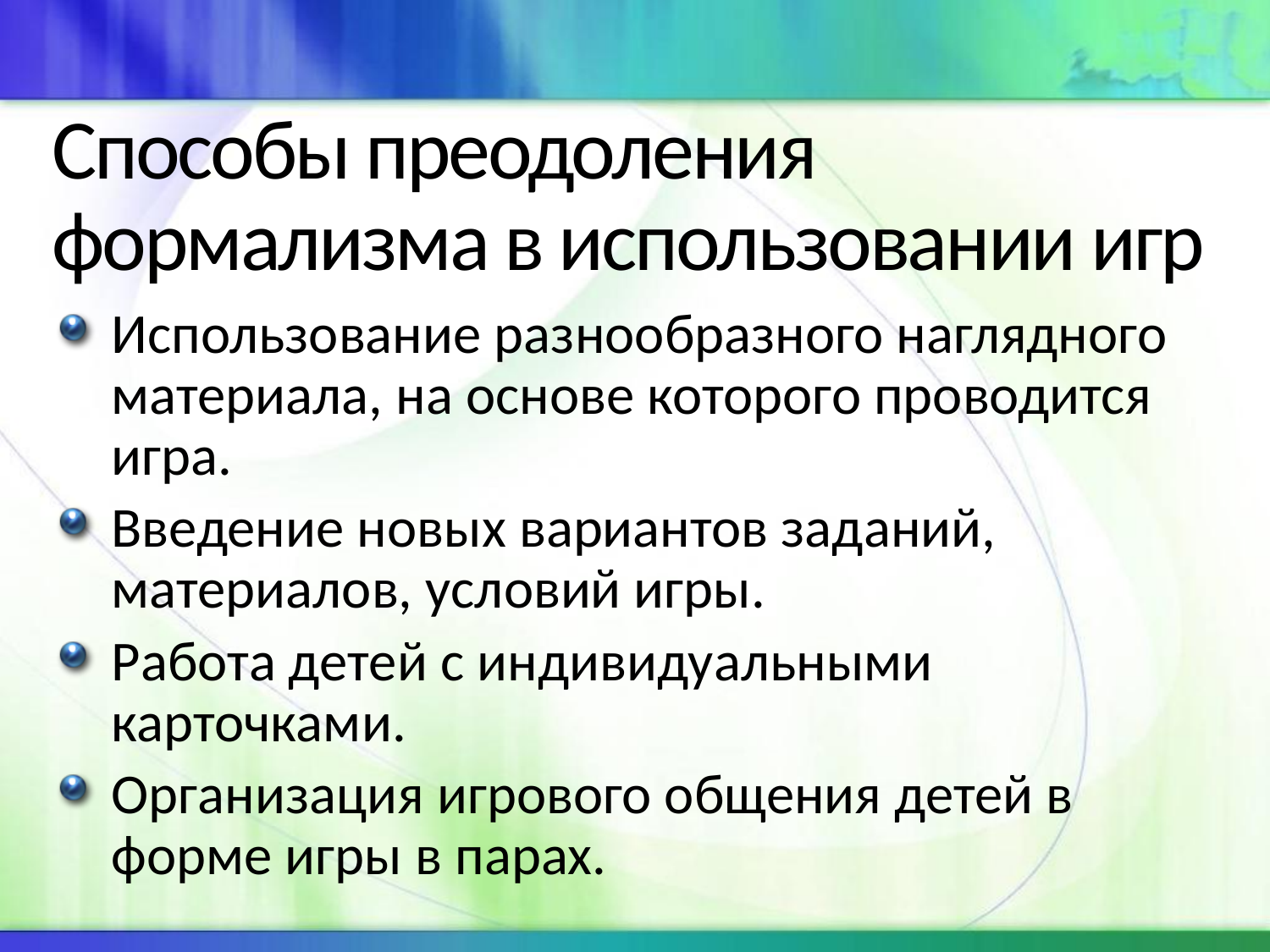

# Способы преодоления формализма в использовании игр
Использование разнообразного наглядного материала, на основе которого проводится игра.
Введение новых вариантов заданий, материалов, условий игры.
Работа детей с индивидуальными карточками.
Организация игрового общения детей в форме игры в парах.